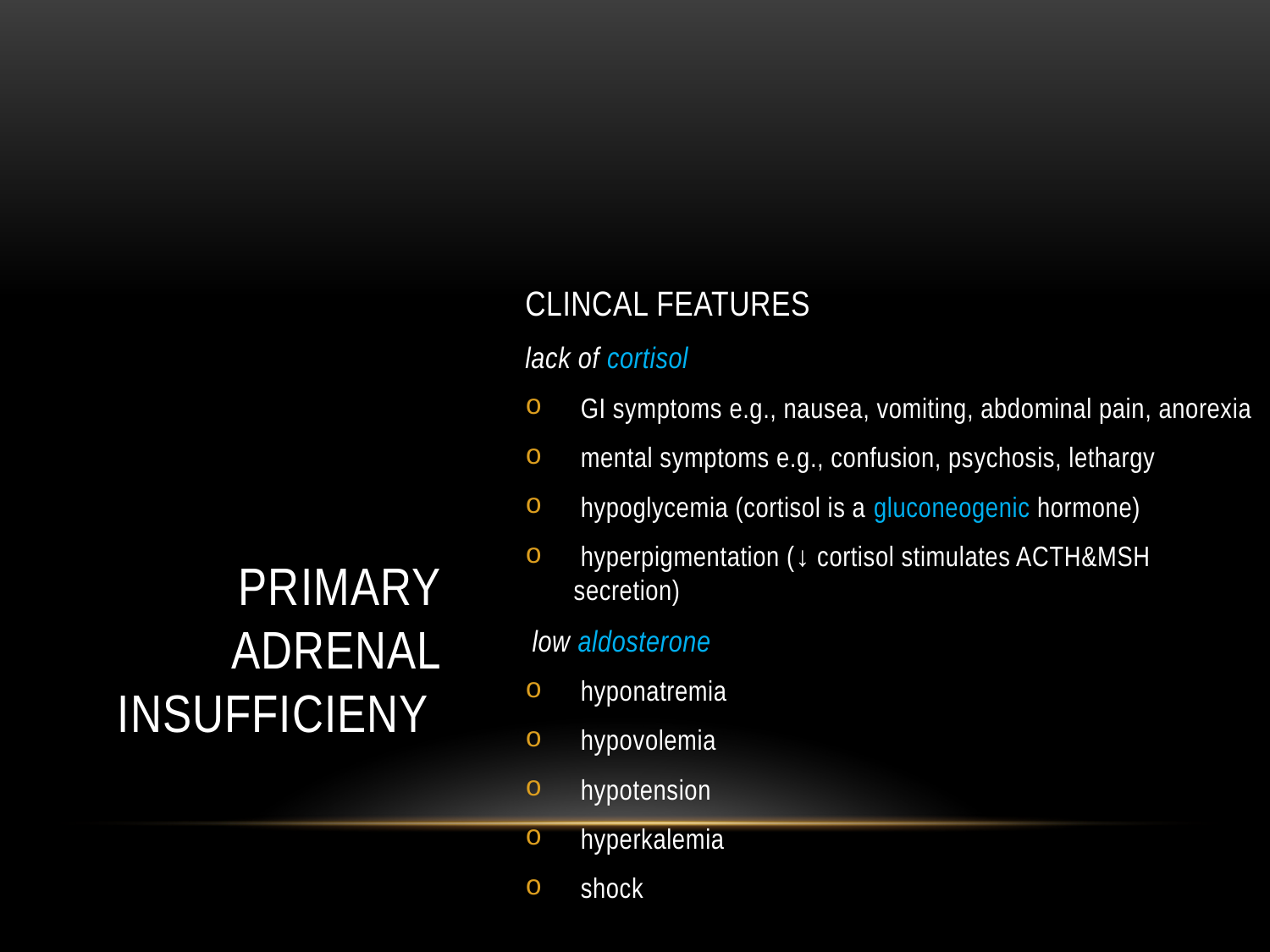

# Primary adrenal insufficieny
CLINCAL FEATURES
lack of cortisol
 GI symptoms e.g., nausea, vomiting, abdominal pain, anorexia
 mental symptoms e.g., confusion, psychosis, lethargy
 hypoglycemia (cortisol is a gluconeogenic hormone)
 hyperpigmentation (↓ cortisol stimulates ACTH&MSH secretion)
 low aldosterone
 hyponatremia
 hypovolemia
 hypotension
 hyperkalemia
 shock